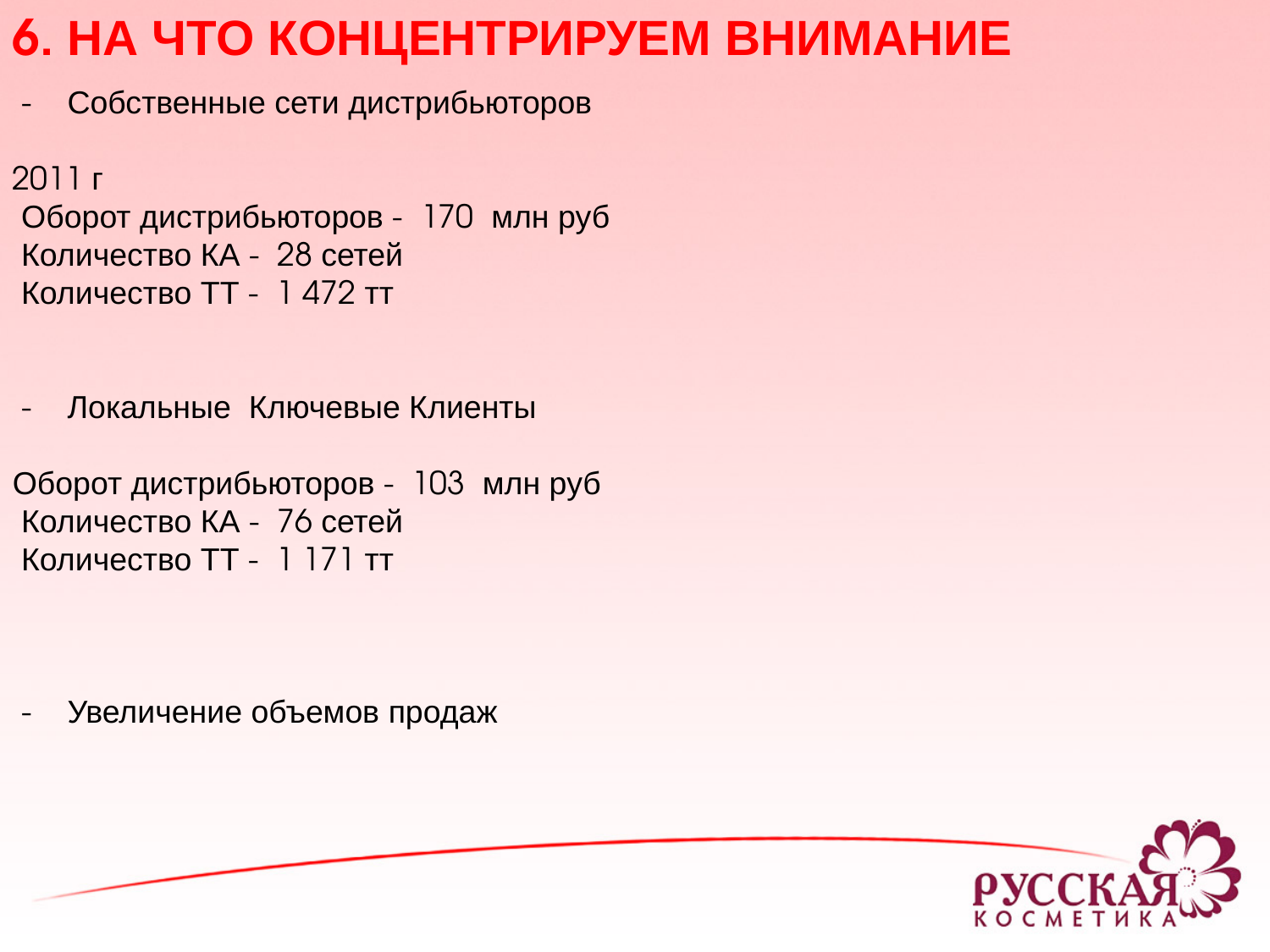

-    Собственные сети дистрибьюторов

2011 г
 Оборот дистрибьюторов -  170  млн руб
 Количество КА -  28 сетей
 Количество ТТ -  1 472 тт

 -    Локальные  Ключевые Клиенты

Оборот дистрибьюторов -  103  млн руб
 Количество КА -  76 сетей
 Количество ТТ -  1 171 тт

 -    Увеличение объемов продаж
6. НА ЧТО КОНЦЕНТРИРУЕМ ВНИМАНИЕ